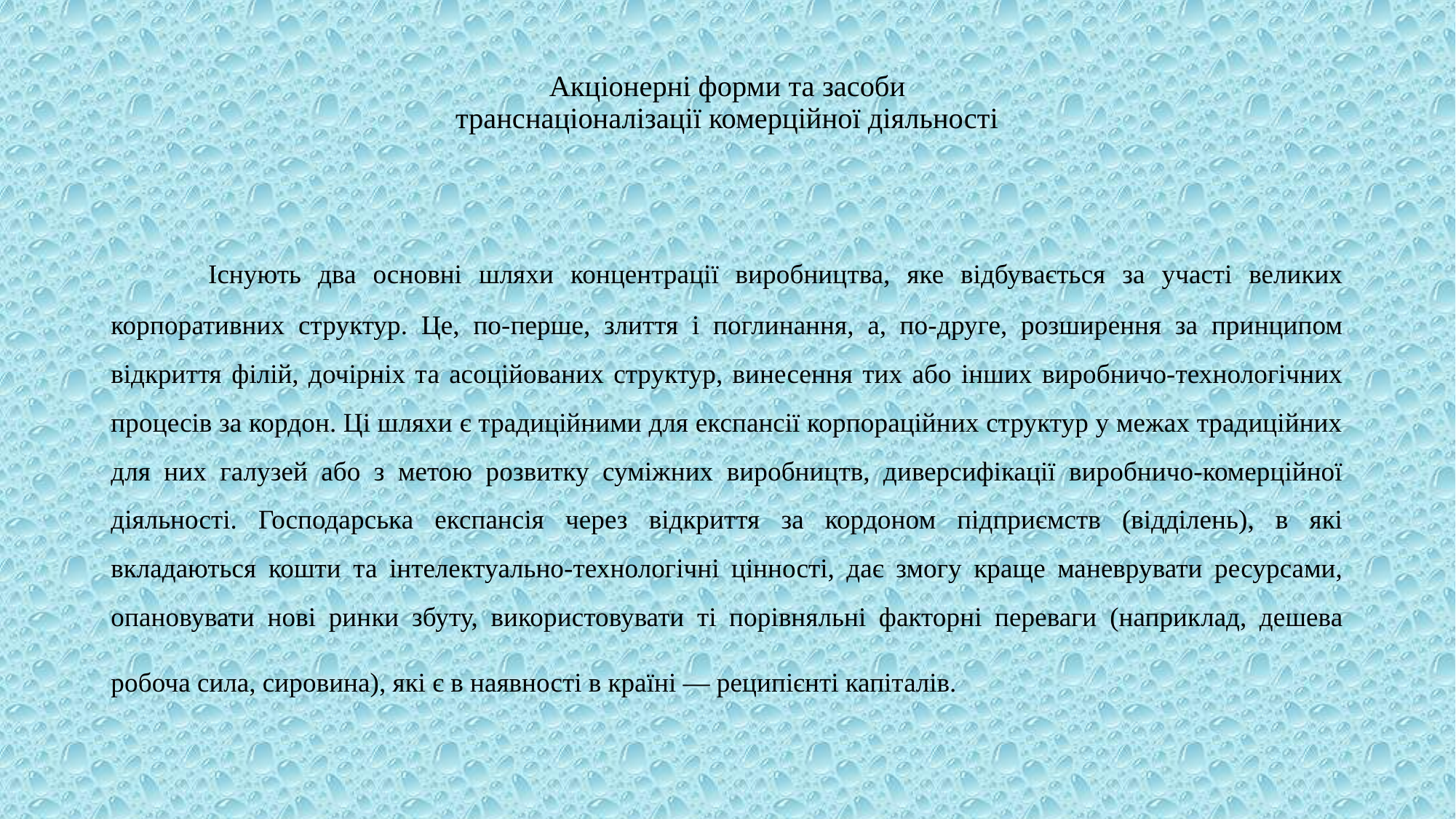

# Акціонерні форми та засоби транснаціоналізації комерційної діяльності
	Існують два основні шляхи концентрації виробництва, яке відбувається за участі великих корпоративних структур. Це, по-перше, злиття і поглинання, а, по-друге, розширення за принципом відкриття філій, дочірніх та асоційованих структур, винесення тих або інших виробничо-технологічних процесів за кордон. Ці шляхи є традиційними для експансії корпораційних структур у межах традиційних для них галузей або з метою розвитку суміжних виробництв, диверсифікації виробничо-комерційної діяльності. Господарська експансія через відкриття за кордоном підприємств (відділень), в які вкладаються кошти та інтелектуально-технологічні цінності, дає змогу краще маневрувати ресурсами, опановувати нові ринки збуту, використовувати ті порівняльні факторні переваги (наприклад, дешева робоча сила, сировина), які є в наявності в країні — реципієнті капіталів.